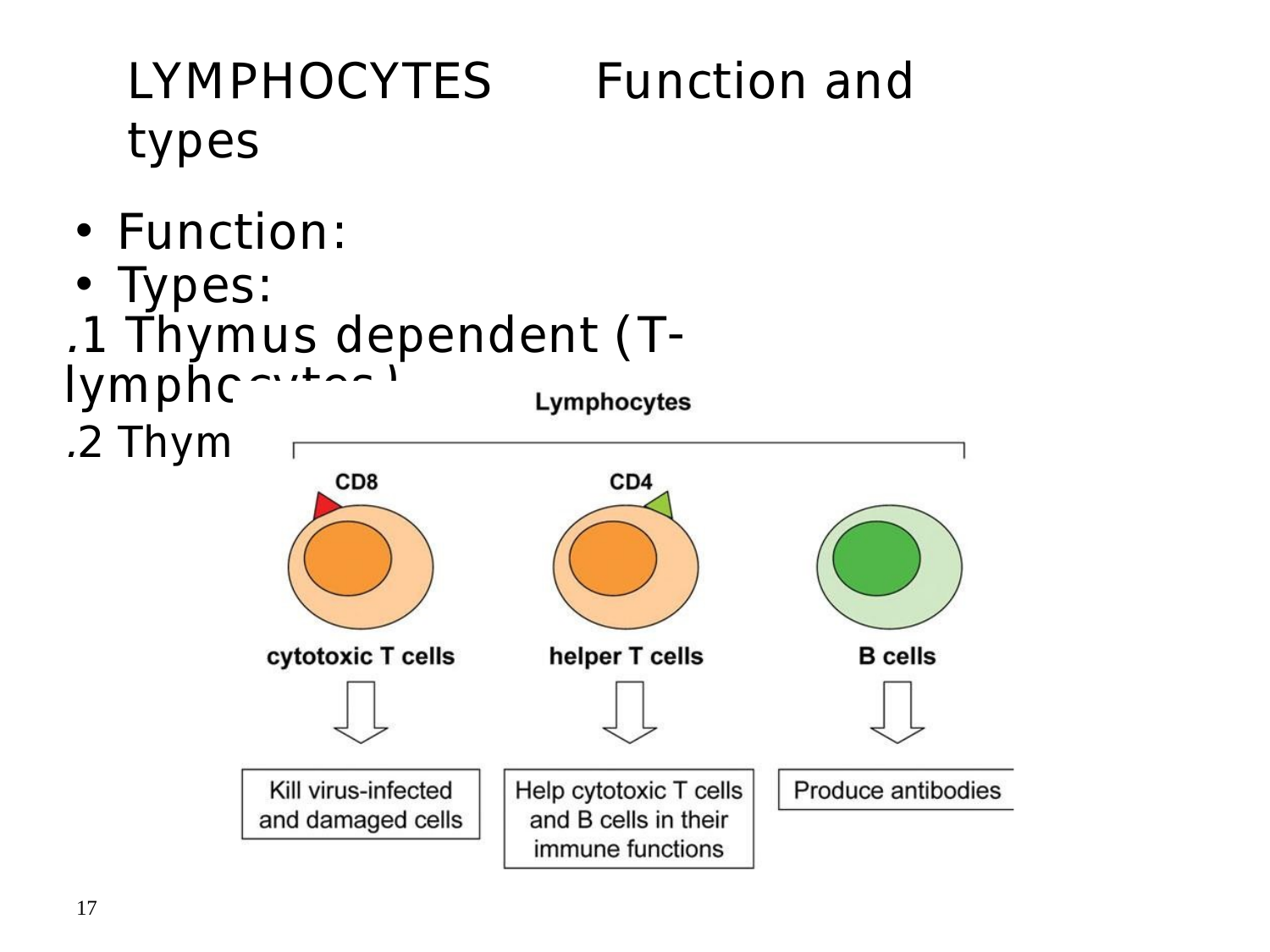

LYMPHOCYTES	Function and types
Function:
Types:
.1 Thymus dependent (T-lymphocytes)
.2 Thymus (B-lymphocytes)
independent

17